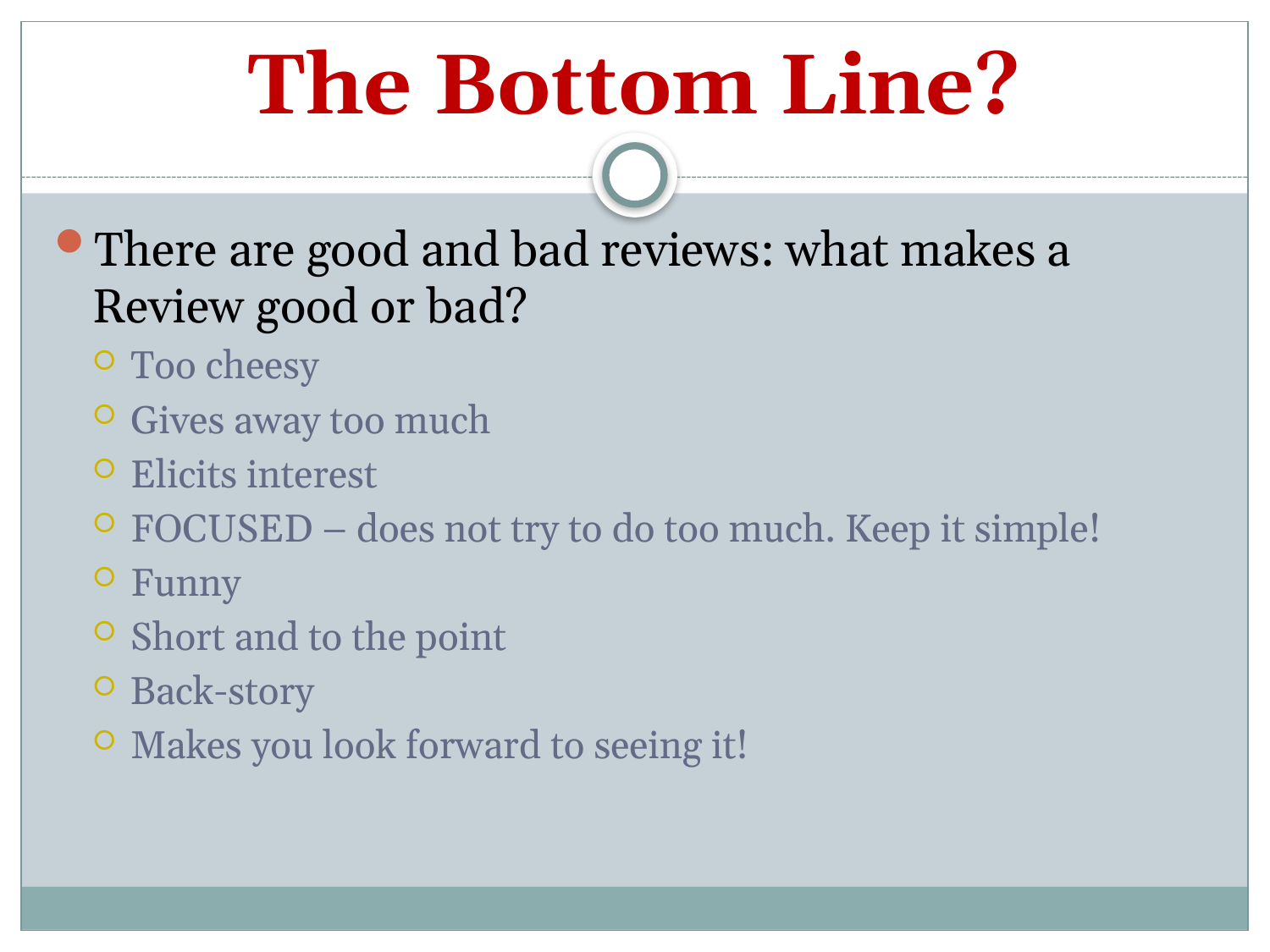

# The Bottom Line?
There are good and bad reviews: what makes a Review good or bad?
Too cheesy
Gives away too much
Elicits interest
FOCUSED – does not try to do too much. Keep it simple!
Funny
Short and to the point
Back-story
Makes you look forward to seeing it!